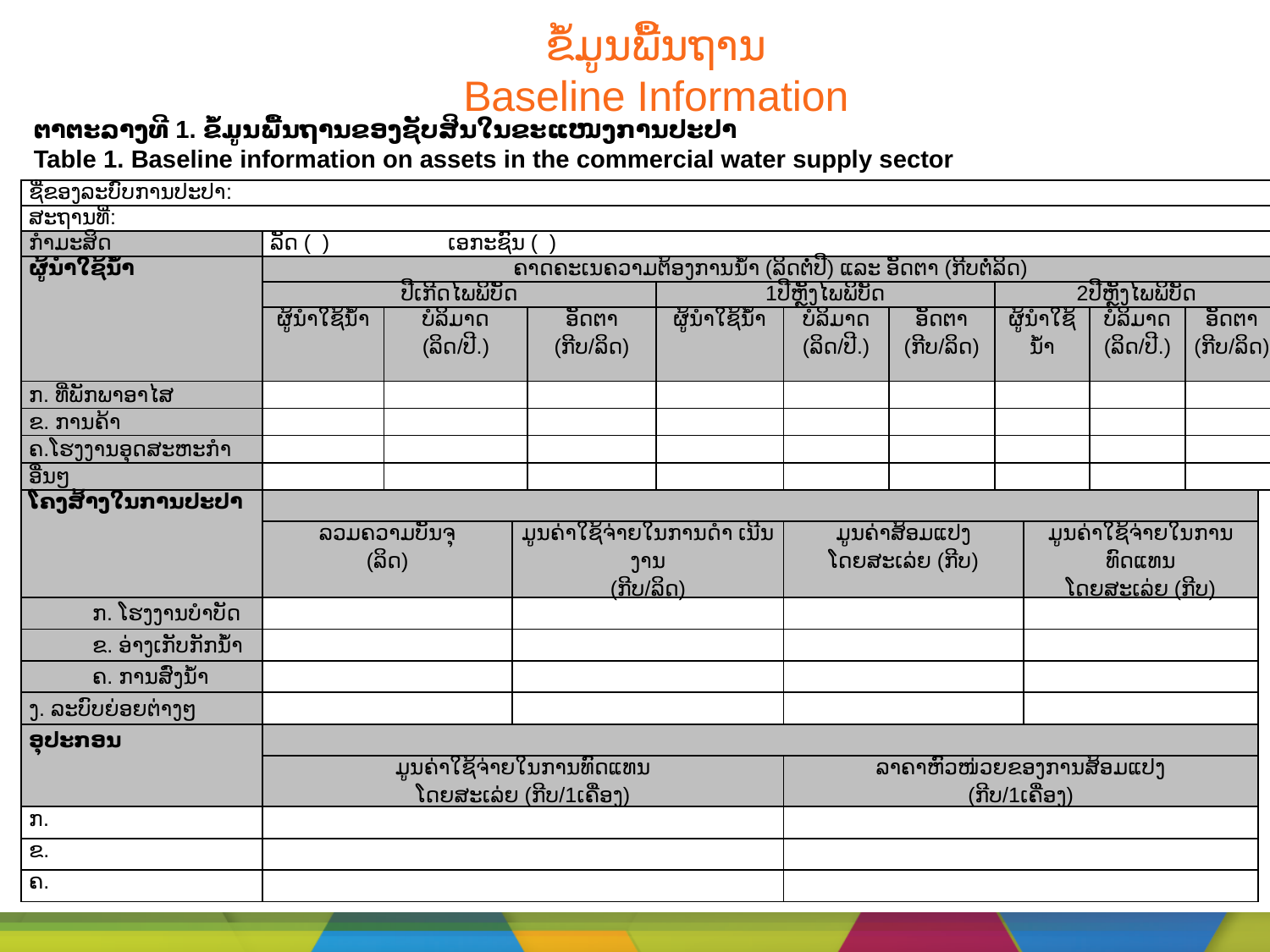

# ຂໍ້ມູນພື້ນຖານ Baseline Information
ຕາຕະລາງທີ 1. ຂໍ້ມູນພື້ນຖານຂອງຊັບສິນໃນຂະແໜງການປະປາ
Table 1. Baseline information on assets in the commercial water supply sector
| ຊື່ຂອງລະບົບການປະປາ: |  |  |  |  |  |  |  |  |  |  |  |  |
| --- | --- | --- | --- | --- | --- | --- | --- | --- | --- | --- | --- | --- |
| ສະຖານທີ່: |  |  |  |  |  |  |  |  |  |  |  |  |
| ກຳມະສິດ | ລັດ ( ) ເອກະຊົນ ( ) |  |  |  |  |  |  |  |  |  |  |  |
| ຜູ້ນຳໃຊ້ນ້ຳ | ຄາດຄະເນຄວາມຕ້ອງການນ້ຳ (ລິດຕໍ່ປີ) ແລະ ອັດຕາ (ກີບຕໍ່ລິດ) |  |  |  |  |  |  |  |  |  |  |  |
|  | ປີເກີດໄພພິບັດ |  |  |  | 1ປີຫຼັງໄພພິບັດ |  |  | 2ປີຫຼັງໄພພິບັດ |  |  |  |  |
|  | ຜູ້ນຳໃຊ້ນ້ຳ | ບໍລິມາດ (ລິດ/ປີ.) |  | ອັດຕາ (ກີບ/ລິດ) | ຜູ້ນຳໃຊ້ນ້ຳ | ບໍລິມາດ (ລິດ/ປີ.) | ອັດຕາ (ກີບ/ລິດ) | ຜູ້ນຳໃຊ້ນ້ຳ |  | ບໍລິມາດ (ລິດ/ປີ.) | ອັດຕາ (ກີບ/ລິດ) |  |
| ກ. ທີ່ພັກພາອາໄສ |  |  |  |  |  |  |  |  |  |  |  |  |
| ຂ. ການຄ້າ |  |  |  |  |  |  |  |  |  |  |  |  |
| ຄ.ໂຮງງານອຸດສະຫະກຳ |  |  |  |  |  |  |  |  |  |  |  |  |
| ອື່ນໆ |  |  |  |  |  |  |  |  |  |  |  |  |
| ໂຄງສ້າງໃນການປະປາ |  |  |  |  |  |  |  |  |  |  |  |  |
|  | ລວມຄວາມບັນຈຸ (ລິດ) |  | ມູນຄ່າໃຊ້ຈ່າຍໃນການດຳ ເນີນງານ (ກີບ/ລິດ) |  |  | ມູນຄ່າສ້ອມແປງ ໂດຍສະເລ່ຍ (ກີບ) |  |  | ມູນຄ່າໃຊ້ຈ່າຍໃນການທົດແທນ ໂດຍສະເລ່ຍ (ກີບ) |  |  |  |
| ກ. ໂຮງງານບຳບັດ |  |  |  |  |  |  |  |  |  |  |  |  |
| ຂ. ອ່າງເກັບກັກນ້ຳ |  |  |  |  |  |  |  |  |  |  |  |  |
| ຄ. ການສົ່ງນ້ຳ |  |  |  |  |  |  |  |  |  |  |  |  |
| ງ. ລະບົບຍ່ອຍຕ່າງໆ |  |  |  |  |  |  |  |  |  |  |  |  |
| ອຸປະກອນ |  |  |  |  |  |  |  |  |  |  |  |  |
|  | ມູນຄ່າໃຊ້ຈ່າຍໃນການທົດແທນ ໂດຍສະເລ່ຍ (ກີບ/1ເຄື່ອງ) |  |  |  |  | ລາຄາຫົວໜ່ວຍຂອງການສ້ອມແປງ (ກີບ/1ເຄື່ອງ) |  |  |  |  |  |  |
| ກ. |  |  |  |  |  |  |  |  |  |  |  |  |
| ຂ. |  |  |  |  |  |  |  |  |  |  |  |  |
| ຄ. |  |  |  |  |  |  |  |  |  |  |  |  |